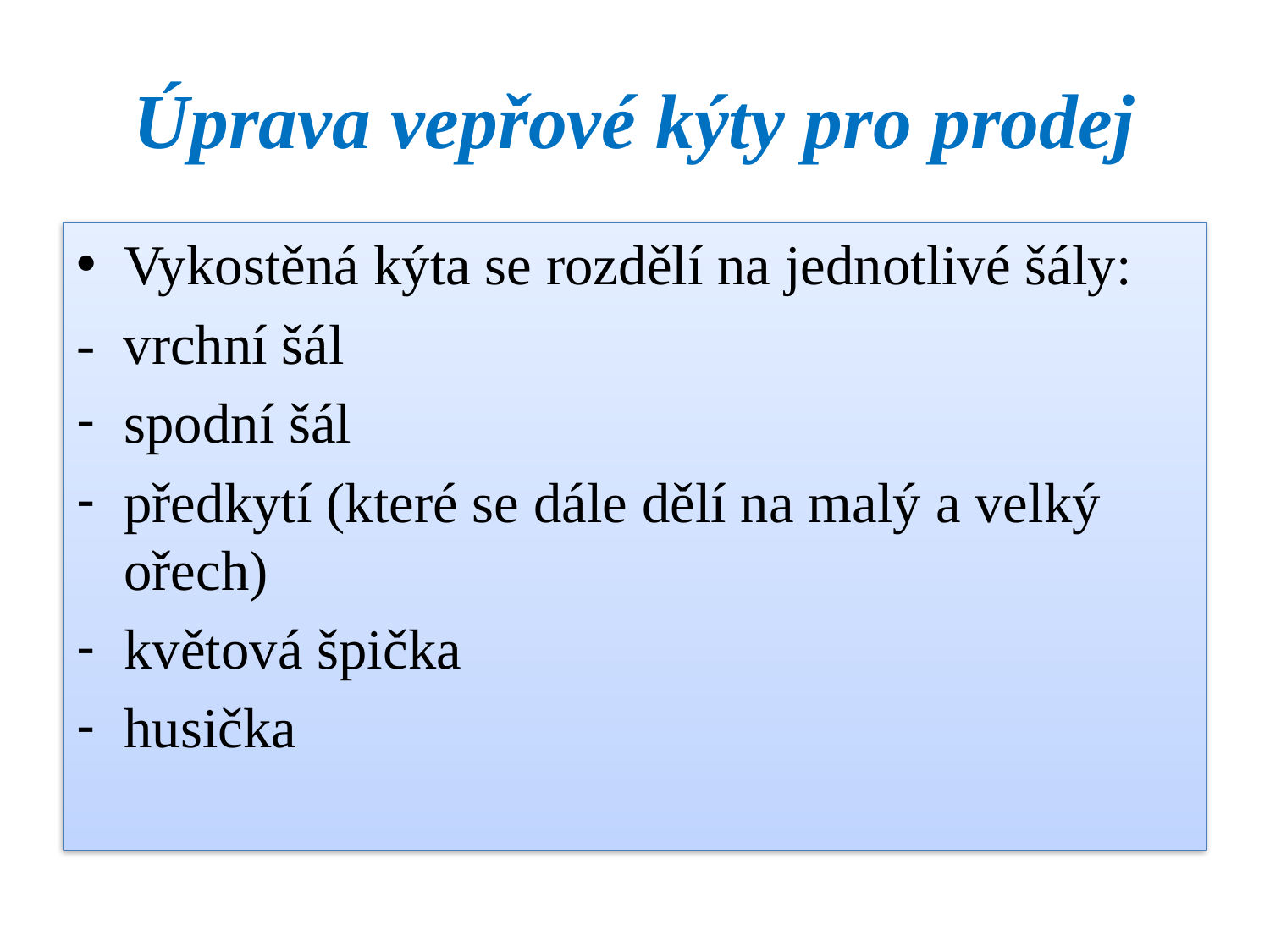

# Úprava vepřové kýty pro prodej
Vykostěná kýta se rozdělí na jednotlivé šály:
-  vrchní šál
spodní šál
předkytí (které se dále dělí na malý a velký ořech)
květová špička
husička